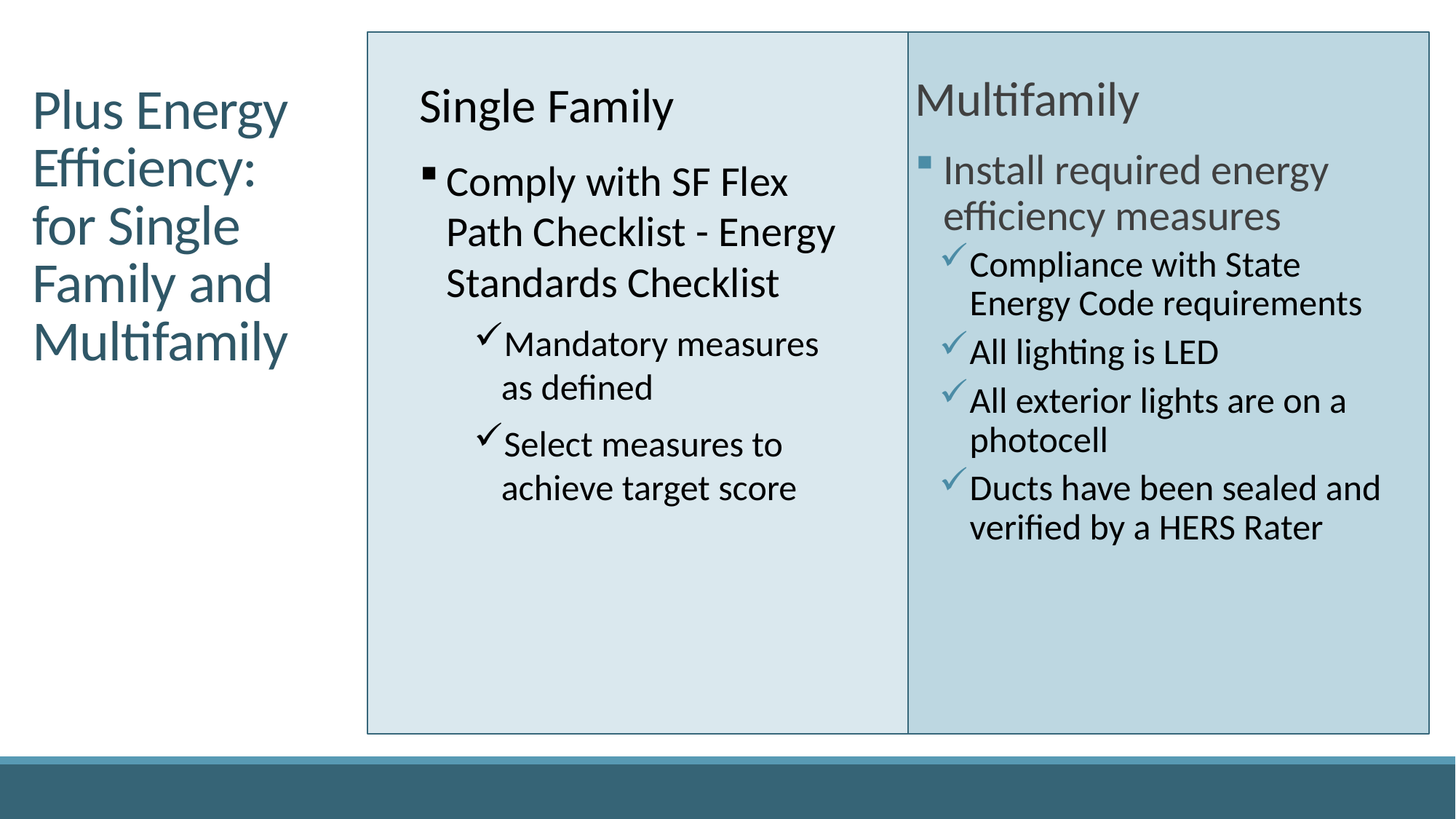

Single Family
Comply with SF Flex Path Checklist - Energy Standards Checklist
Mandatory measures as defined
Select measures to achieve target score
Multifamily
Install required energy efficiency measures
Compliance with State Energy Code requirements
All lighting is LED
All exterior lights are on a photocell
Ducts have been sealed and verified by a HERS Rater
# Plus Energy Efficiency: for Single Family and Multifamily